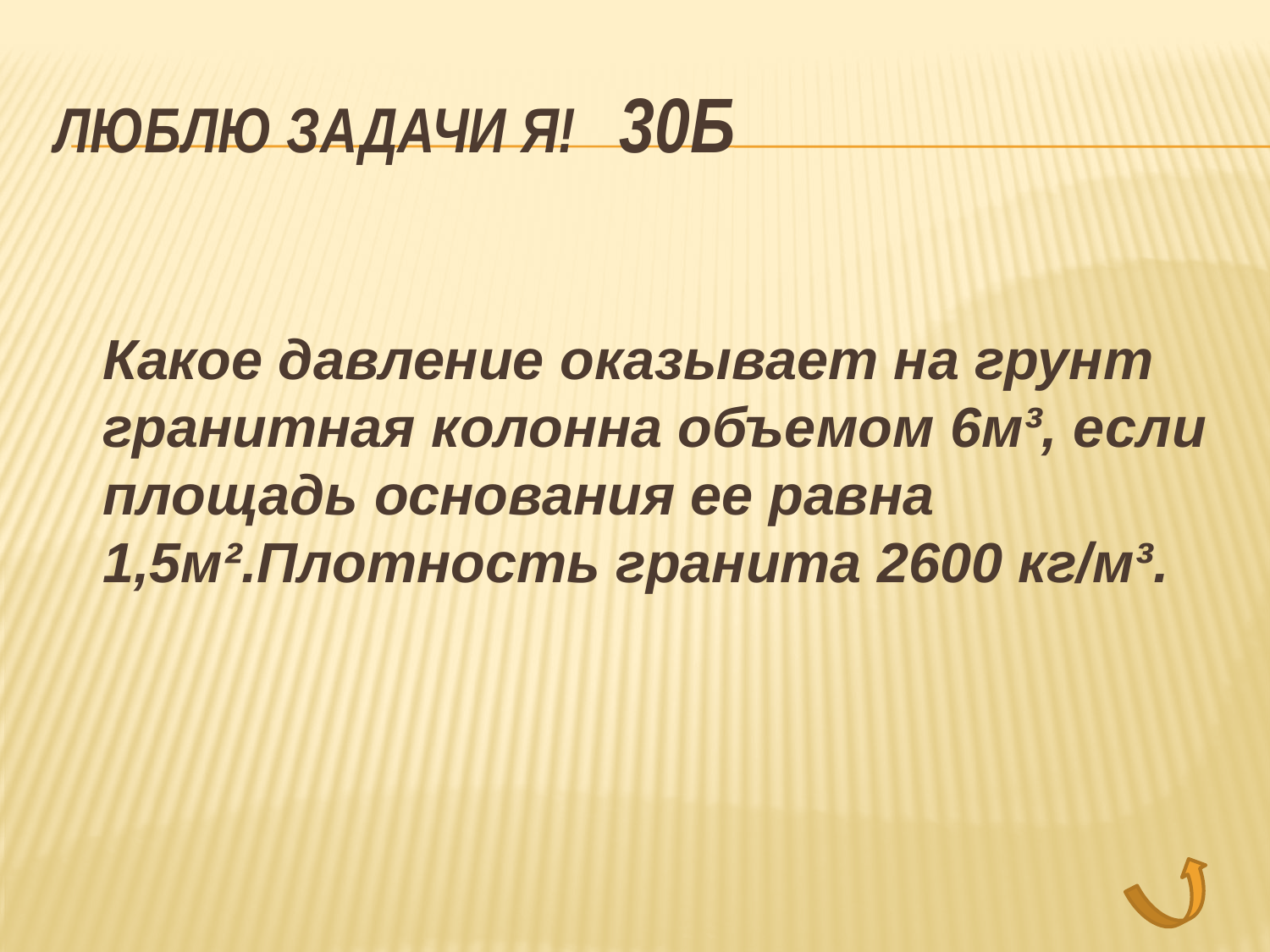

# Люблю задачи я!   30Б
	Какое давление оказывает на грунт гранитная колонна объемом 6м³, если площадь основания ее равна 1,5м².Плотность гранита 2600 кг/м³.